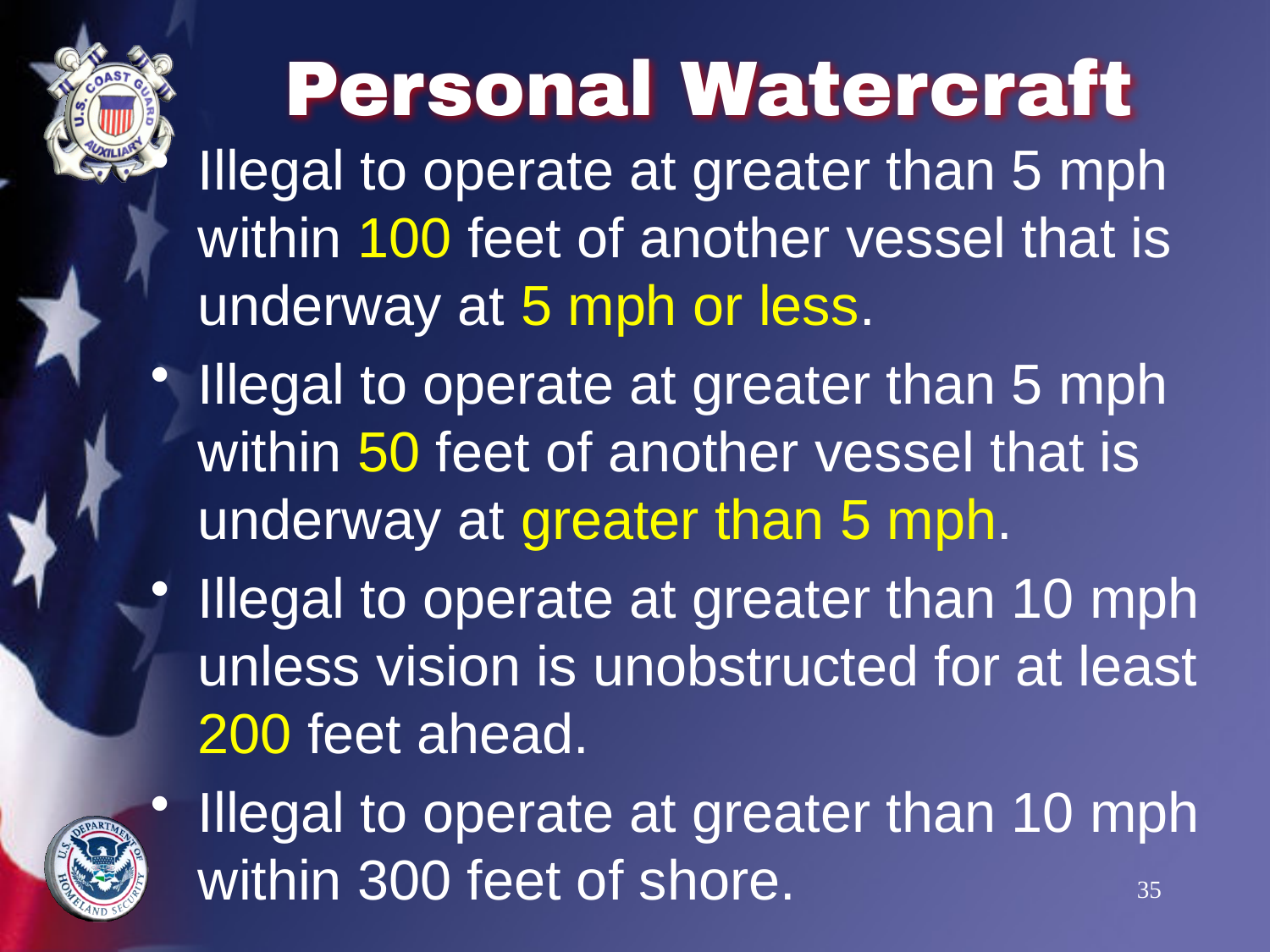

# Personal Watercraft
Illegal to operate at greater than 5 mph within 100 feet of another vessel that is underway at 5 mph or less.
Illegal to operate at greater than 5 mph within 50 feet of another vessel that is underway at greater than 5 mph.
Illegal to operate at greater than 10 mph unless vision is unobstructed for at least 200 feet ahead.
Illegal to operate at greater than 10 mph within 300 feet of shore.

35